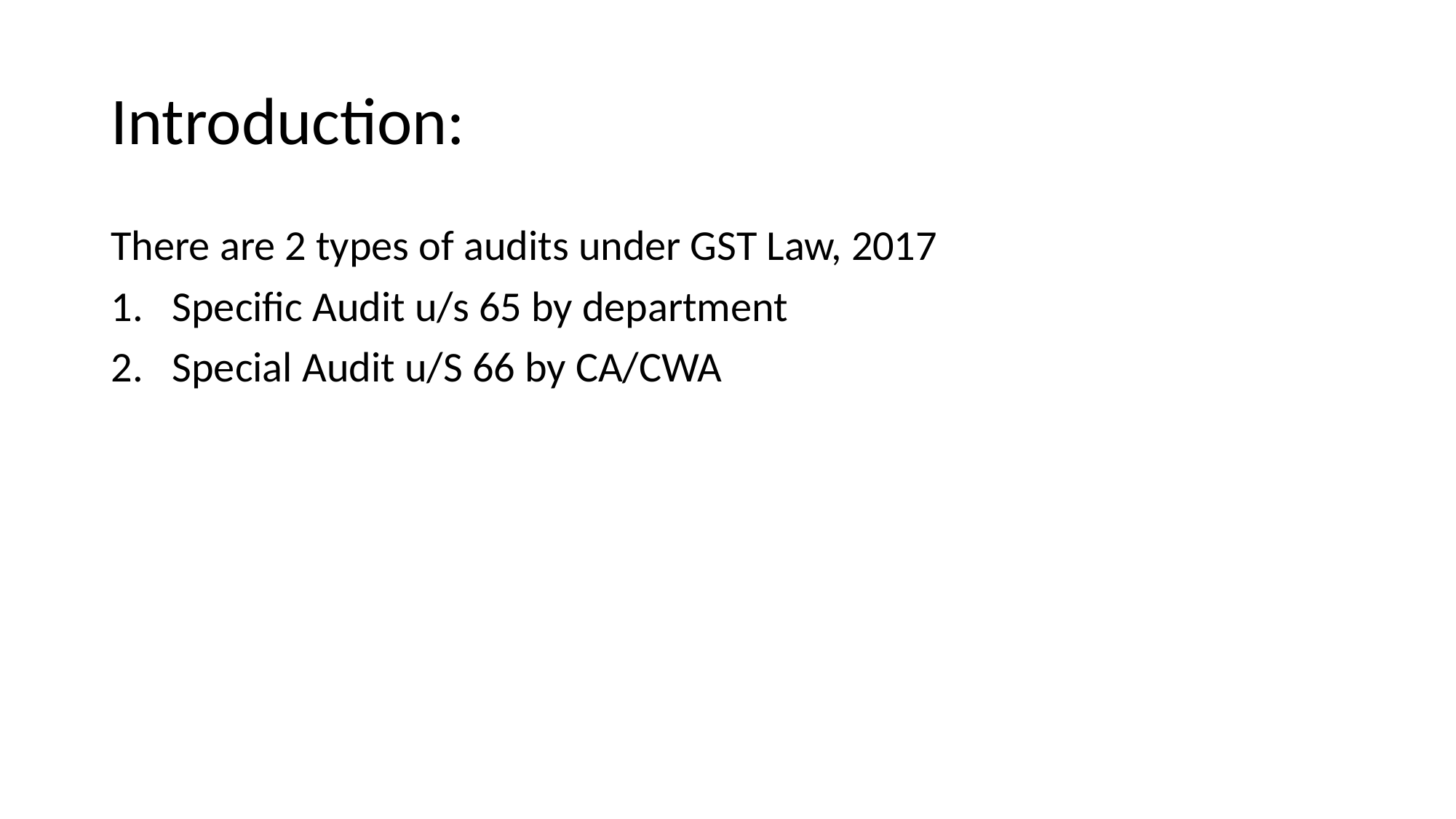

# Introduction:
There are 2 types of audits under GST Law, 2017
Specific Audit u/s 65 by department
Special Audit u/S 66 by CA/CWA